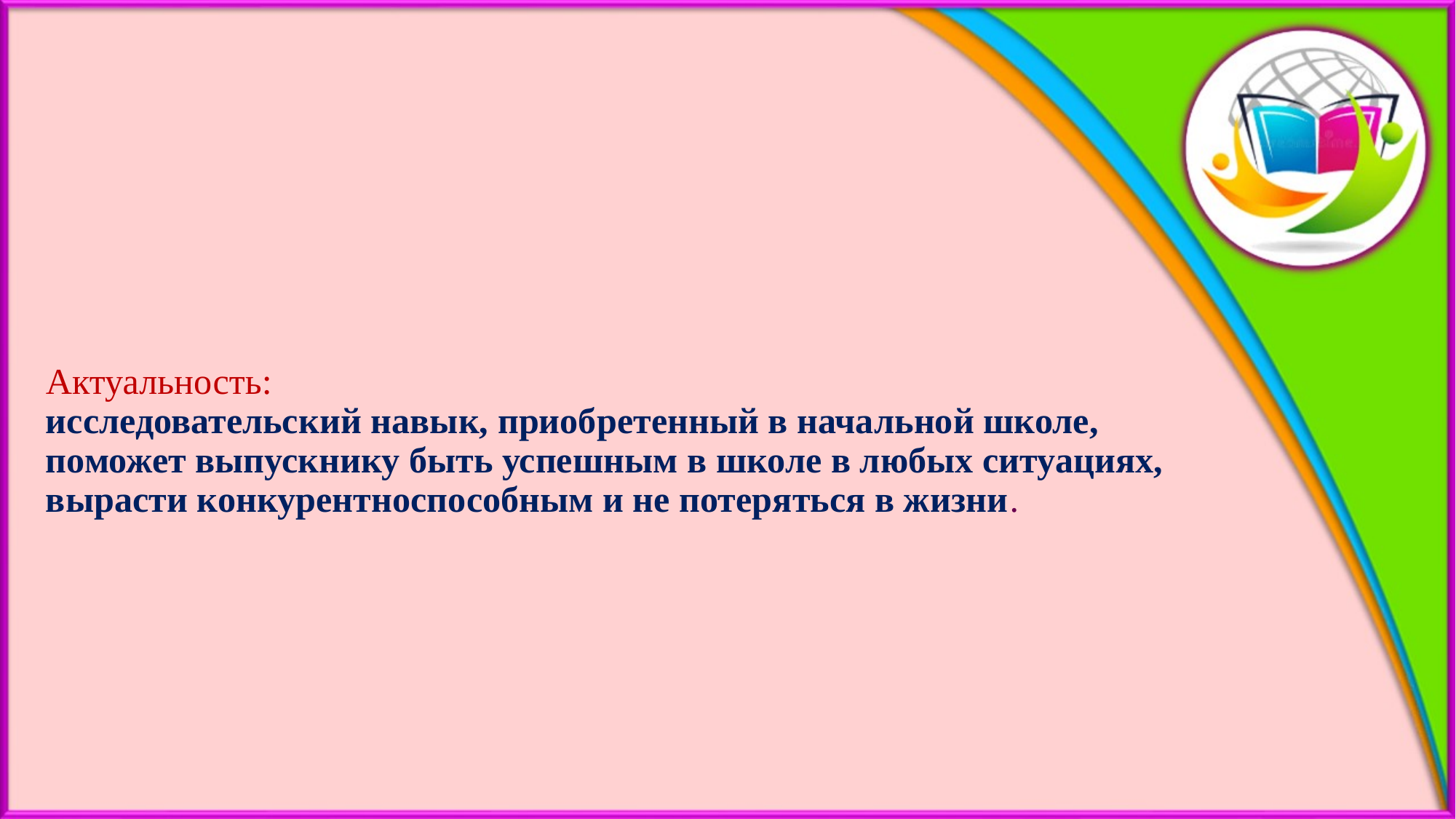

# Актуальность: исследовательский навык, приобретенный в начальной школе, поможет выпускнику быть успешным в школе в любых ситуациях, вырасти конкурентноспособным и не потеряться в жизни.